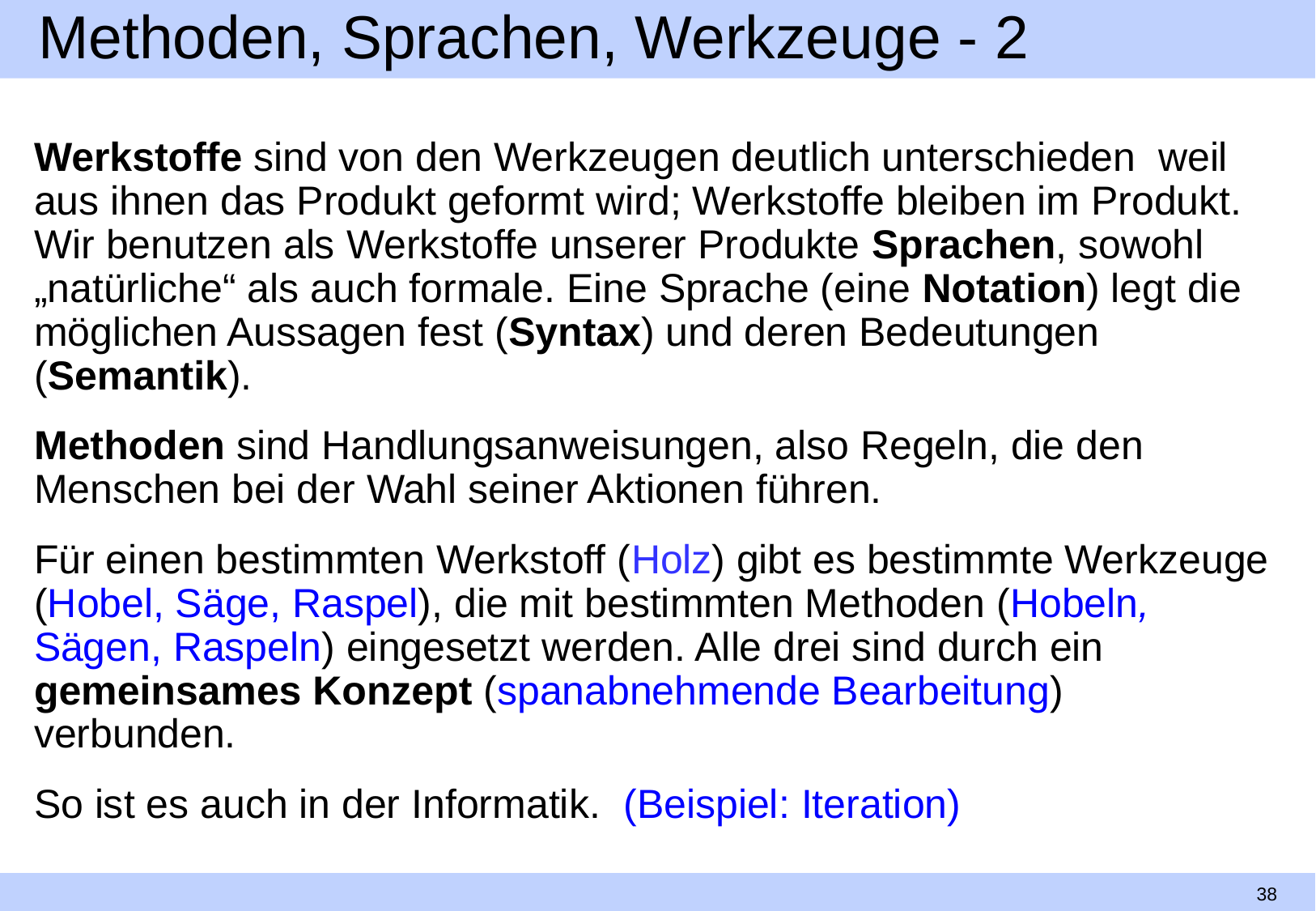

# Methoden, Sprachen, Werkzeuge - 2
Werkstoffe sind von den Werkzeugen deutlich unterschieden  weil aus ihnen das Produkt geformt wird; Werkstoffe bleiben im Produkt. Wir benutzen als Werkstoffe unserer Produkte Sprachen, sowohl „natürliche“ als auch formale. Eine Sprache (eine Notation) legt die möglichen Aussagen fest (Syntax) und deren Bedeutungen (Semantik).
Methoden sind Handlungsanweisungen, also Regeln, die den Menschen bei der Wahl seiner Aktionen führen.
Für einen bestimmten Werkstoff (Holz) gibt es bestimmte Werkzeuge (Hobel, Säge, Raspel), die mit bestimmten Methoden (Hobeln, Sägen, Raspeln) eingesetzt werden. Alle drei sind durch ein gemeinsames Konzept (spanabnehmende Bearbeitung) verbunden.
So ist es auch in der Informatik.  (Beispiel: Iteration)
38